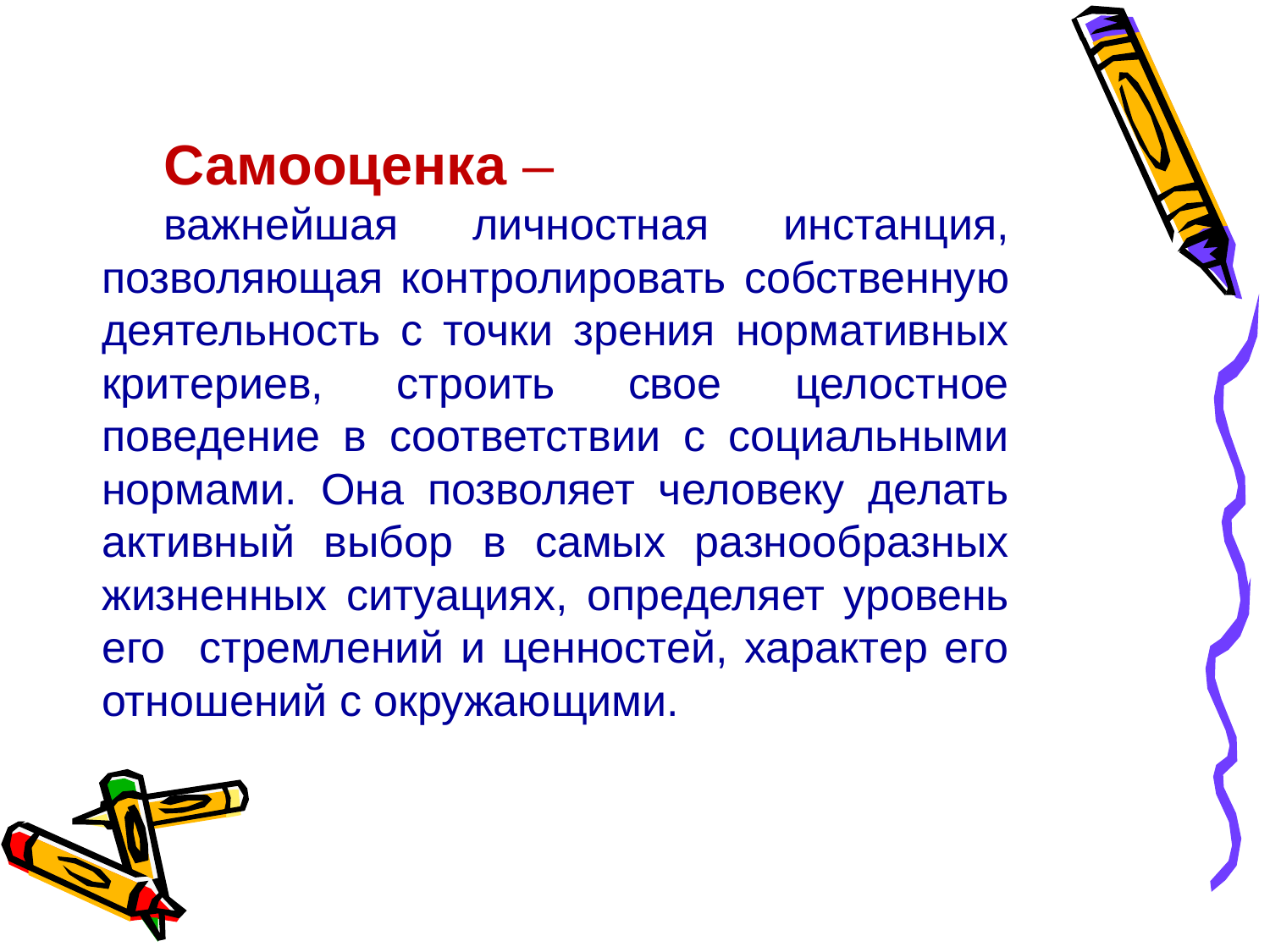

Самооценка –
важнейшая личностная инстанция, позволяющая контролировать собственную деятельность с точки зрения нормативных критериев, строить свое целостное поведение в соответствии с социальными нормами. Она позволяет человеку делать активный выбор в самых разнообразных жизненных ситуациях, определяет уровень его  стремлений и ценностей, характер его отношений с окружающими.